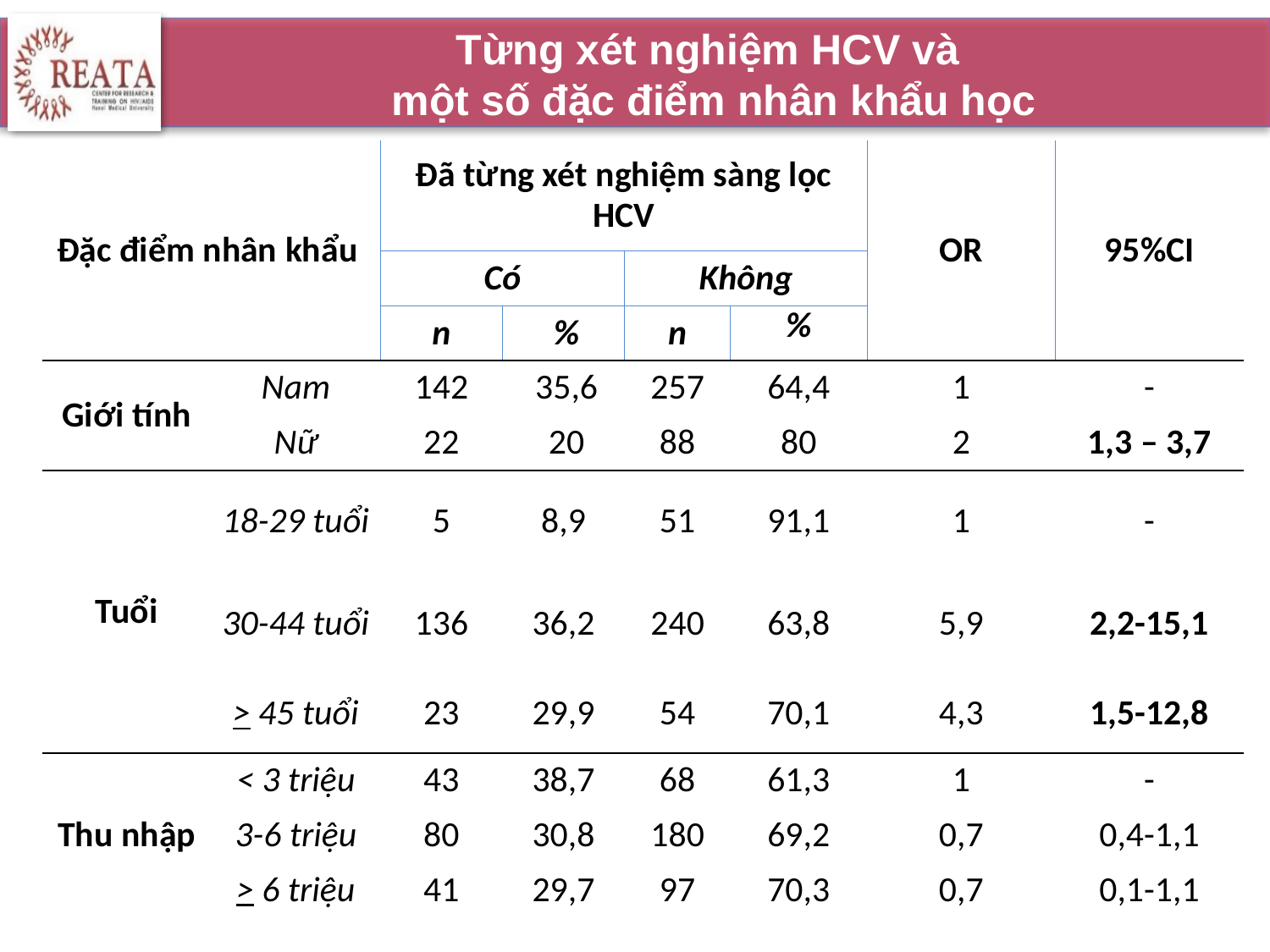

Từng xét nghiệm HCV và
một số đặc điểm nhân khẩu học
| Đặc điểm nhân khẩu |  | Đã từng xét nghiệm sàng lọc HCV |  |  |  | OR | 95%CI |
| --- | --- | --- | --- | --- | --- | --- | --- |
|  |  | Có |  | Không |  |  |  |
|  |  | n | % | n | % |  |  |
| Giới tính | Nam | 142 | 35,6 | 257 | 64,4 | 1 | - |
|  | Nữ | 22 | 20 | 88 | 80 | 2 | 1,3 – 3,7 |
| Tuổi | 18-29 tuổi | 5 | 8,9 | 51 | 91,1 | 1 | - |
|  | 30-44 tuổi | 136 | 36,2 | 240 | 63,8 | 5,9 | 2,2-15,1 |
|  | > 45 tuổi | 23 | 29,9 | 54 | 70,1 | 4,3 | 1,5-12,8 |
| Thu nhập | < 3 triệu | 43 | 38,7 | 68 | 61,3 | 1 | - |
|  | 3-6 triệu | 80 | 30,8 | 180 | 69,2 | 0,7 | 0,4-1,1 |
|  | ­> 6 triệu | 41 | 29,7 | 97 | 70,3 | 0,7 | 0,1-1,1 |